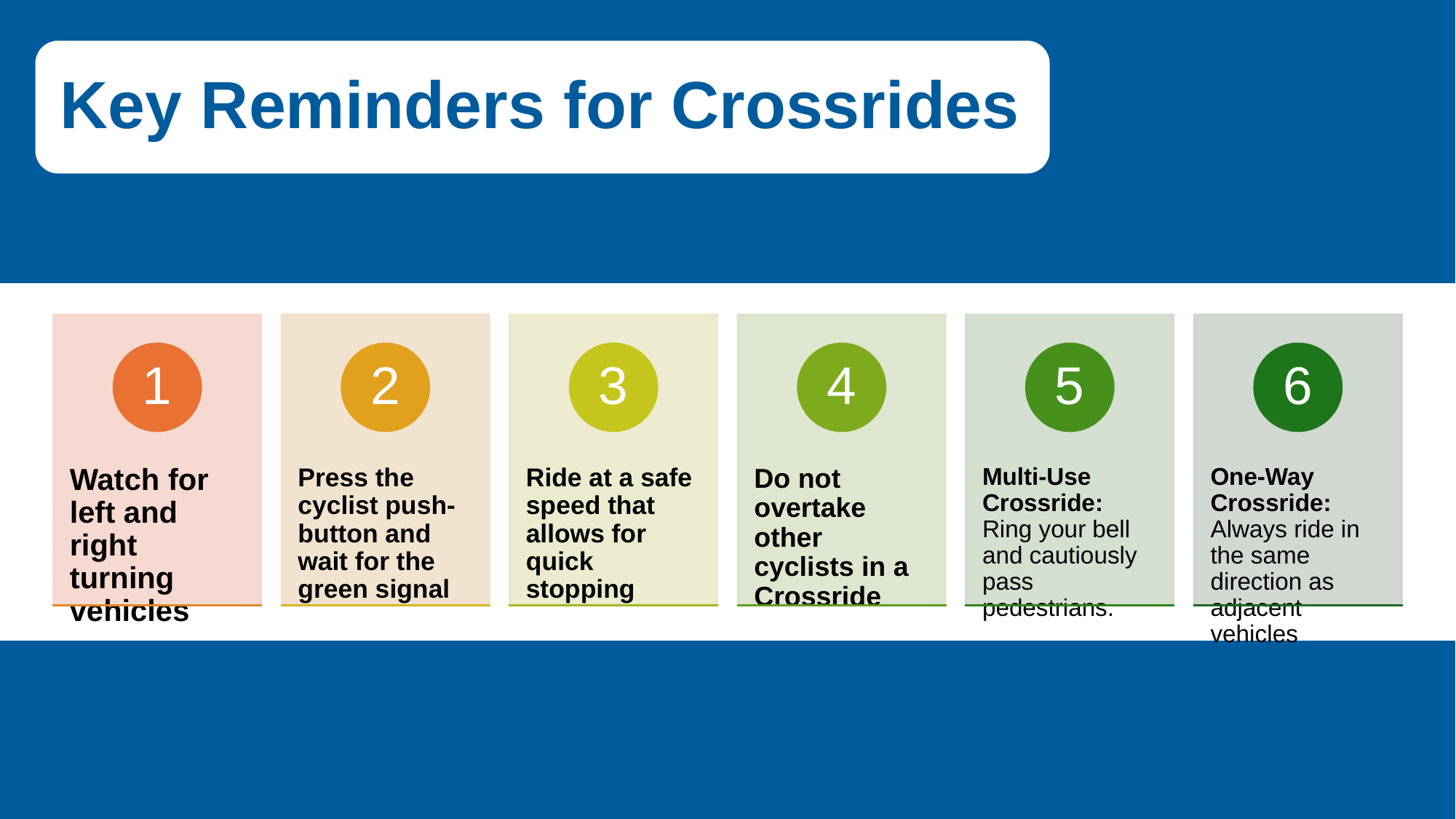

# Key Reminders for Crossrides

Watch for left and right turning vehicles
1
Press the cyclist push-button and wait for the green signal
2
Ride at a safe speed that allows for quick stopping
3
Do not overtake other cyclists in a Crossride
4
Multi-Use Crossride: Ring your bell and cautiously pass pedestrians.
5
One-Way Crossride: Always ride in the same direction as adjacent vehicles
6